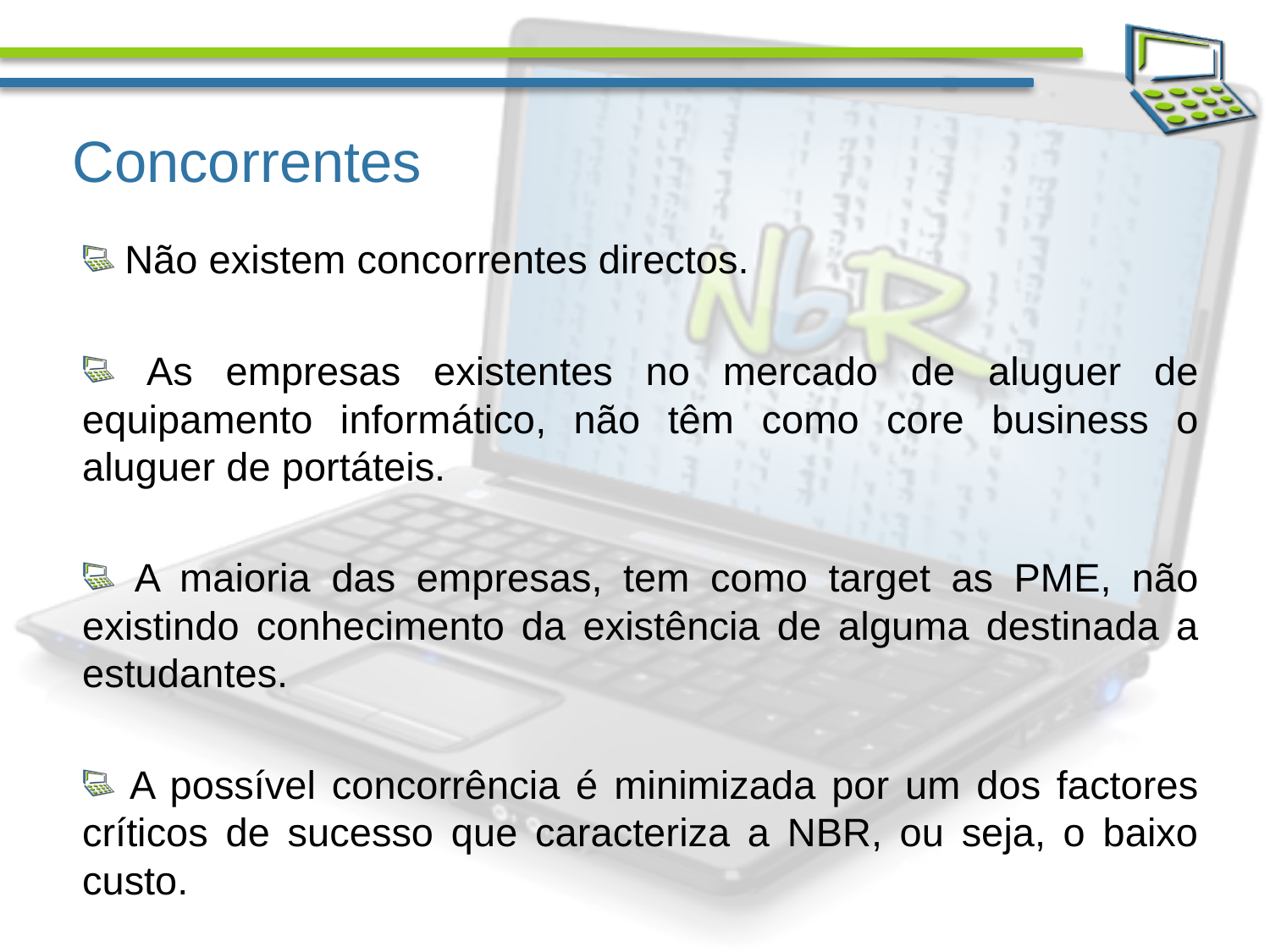

# Concorrentes
 Não existem concorrentes directos.

 As empresas existentes no mercado de aluguer de equipamento informático, não têm como core business o aluguer de portáteis.

 A maioria das empresas, tem como target as PME, não existindo conhecimento da existência de alguma destinada a estudantes.

 A possível concorrência é minimizada por um dos factores críticos de sucesso que caracteriza a NBR, ou seja, o baixo custo.